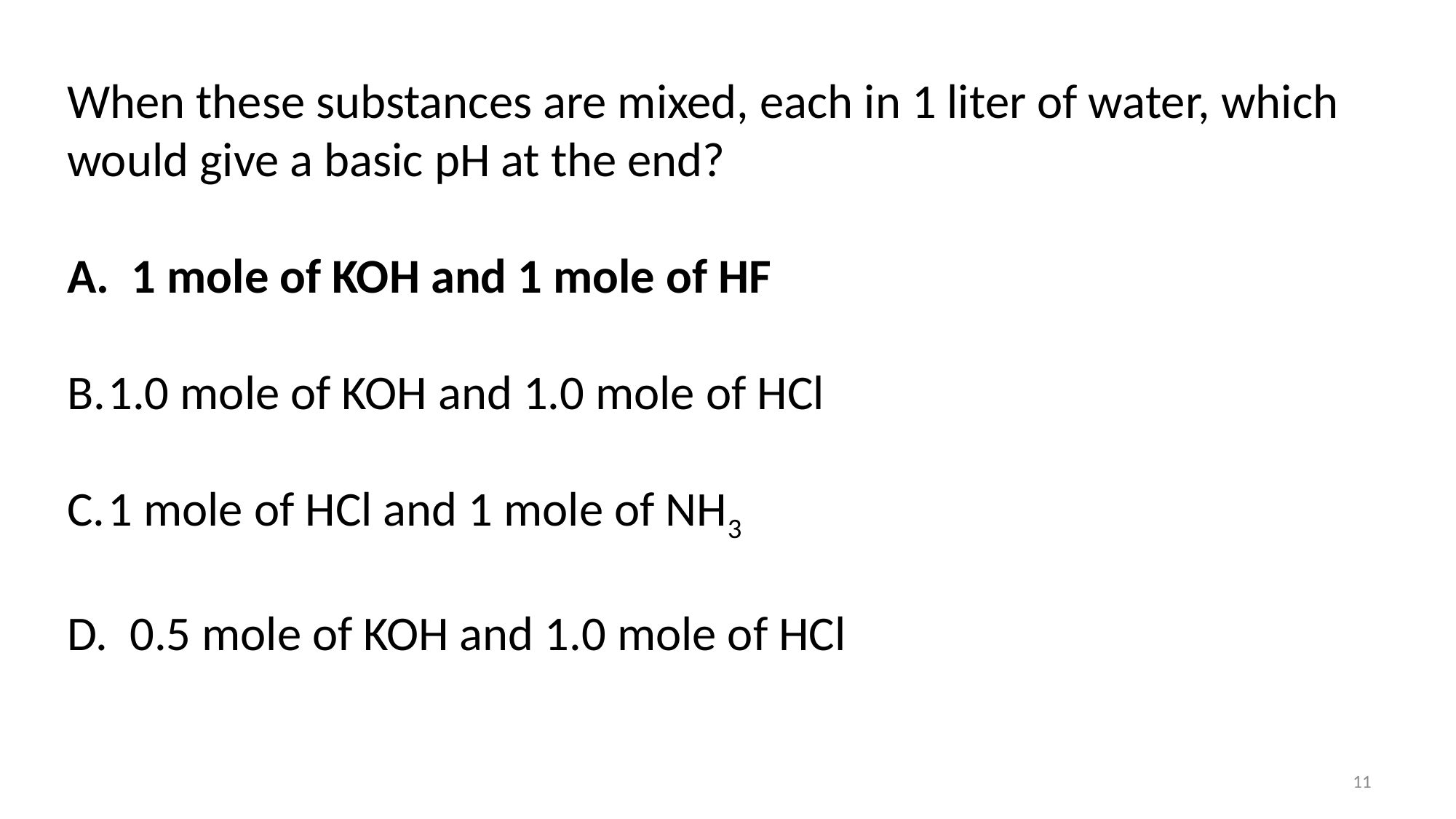

When these substances are mixed, each in 1 liter of water, which would give a basic pH at the end?

A.  1 mole of KOH and 1 mole of HF

1.0 mole of KOH and 1.0 mole of HCl

1 mole of HCl and 1 mole of NH3

D.  0.5 mole of KOH and 1.0 mole of HCl
11